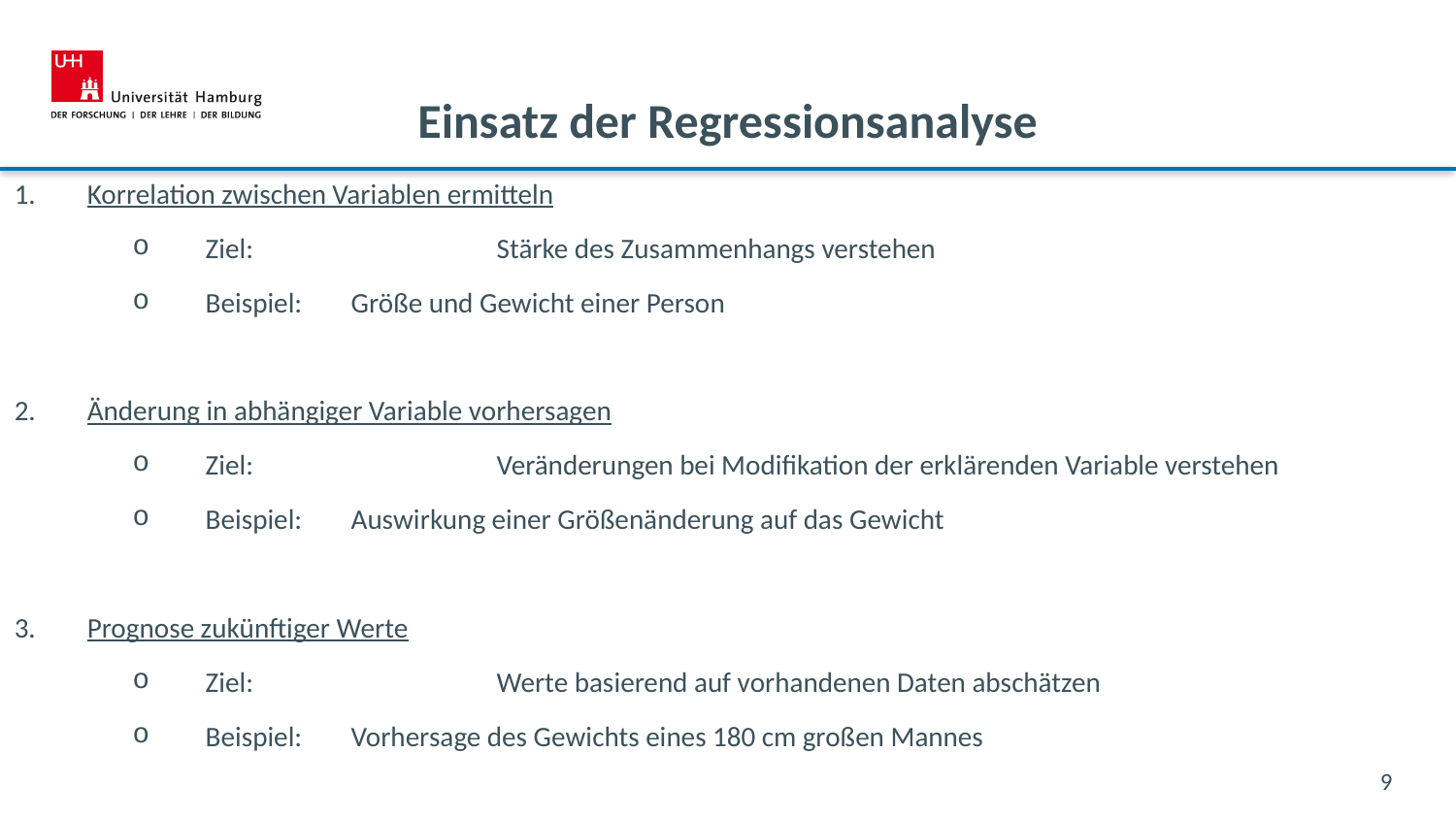

# Einsatz der Regressionsanalyse
Korrelation zwischen Variablen ermitteln
Ziel: 		Stärke des Zusammenhangs verstehen
Beispiel: 	Größe und Gewicht einer Person

Änderung in abhängiger Variable vorhersagen
Ziel: 		Veränderungen bei Modifikation der erklärenden Variable verstehen
Beispiel: 	Auswirkung einer Größenänderung auf das Gewicht

Prognose zukünftiger Werte
Ziel: 		Werte basierend auf vorhandenen Daten abschätzen
Beispiel: 	Vorhersage des Gewichts eines 180 cm großen Mannes
9